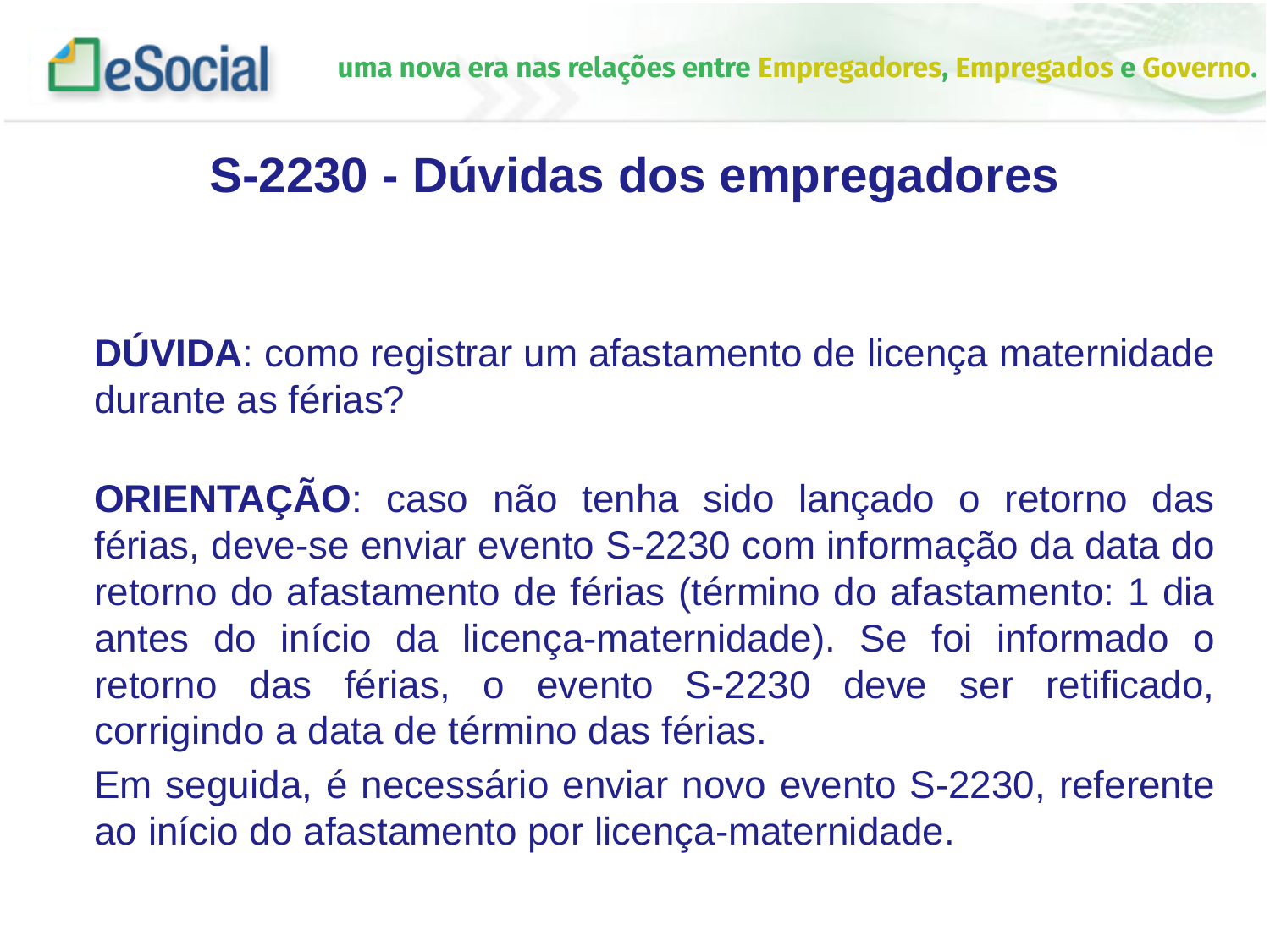

S-2230 - Dúvidas dos empregadores

DÚVIDA: como registrar um afastamento de licença maternidade durante as férias?

ORIENTAÇÃO: caso não tenha sido lançado o retorno das férias, deve-se enviar evento S-2230 com informação da data do retorno do afastamento de férias (término do afastamento: 1 dia antes do início da licença-maternidade). Se foi informado o retorno das férias, o evento S-2230 deve ser retificado, corrigindo a data de término das férias.
Em seguida, é necessário enviar novo evento S-2230, referente ao início do afastamento por licença-maternidade.